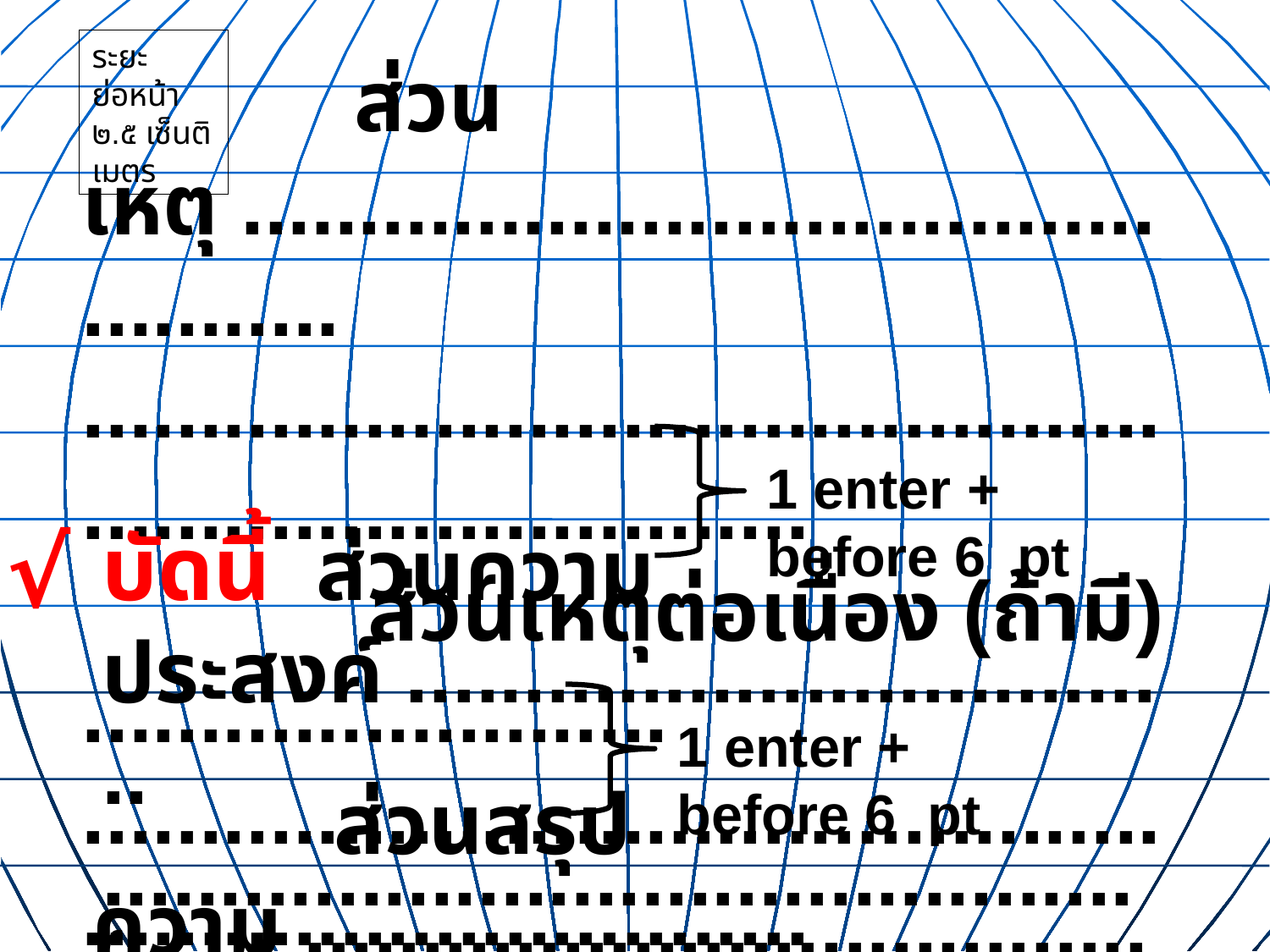

ส่วนเหตุ ..................................................
.............................................................................
             ส่วนเหตุต่อเนื่อง (ถ้ามี) .........................
.............................................................................
ระยะย่อหน้า
๒.๕ เซ็นติเมตร

1 enter + before 6  pt
√
บัดนี้  ส่วนความประสงค์ ..................................
............................................................................

1 enter + before 6  pt
           ส่วนสรุปความ ........................................